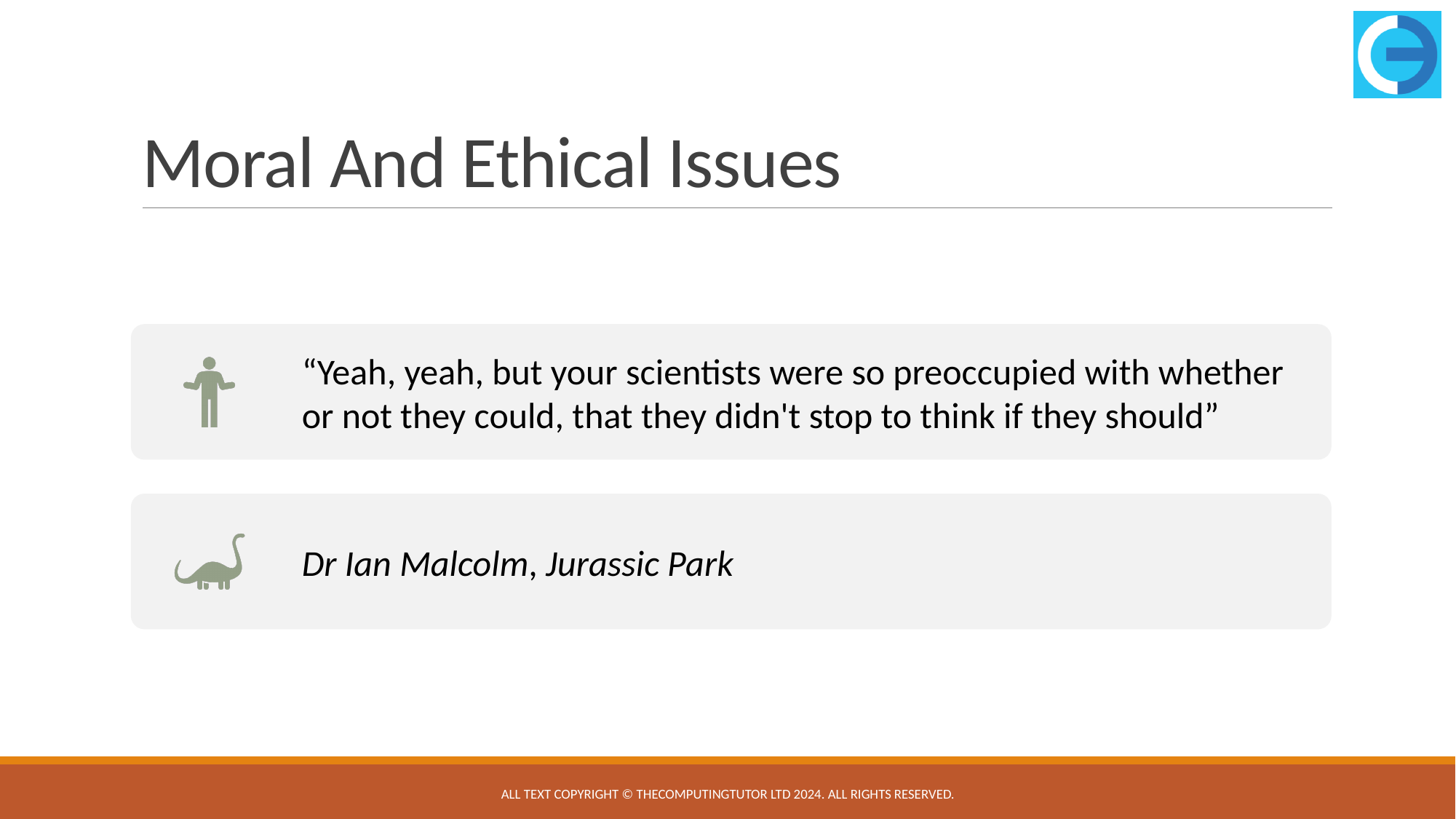

# Moral And Ethical Issues
“Yeah, yeah, but your scientists were so preoccupied with whether or not they could, that they didn't stop to think if they should”
Dr Ian Malcolm, Jurassic Park
All text copyright © TheComputingTutor Ltd 2024. All rights Reserved.